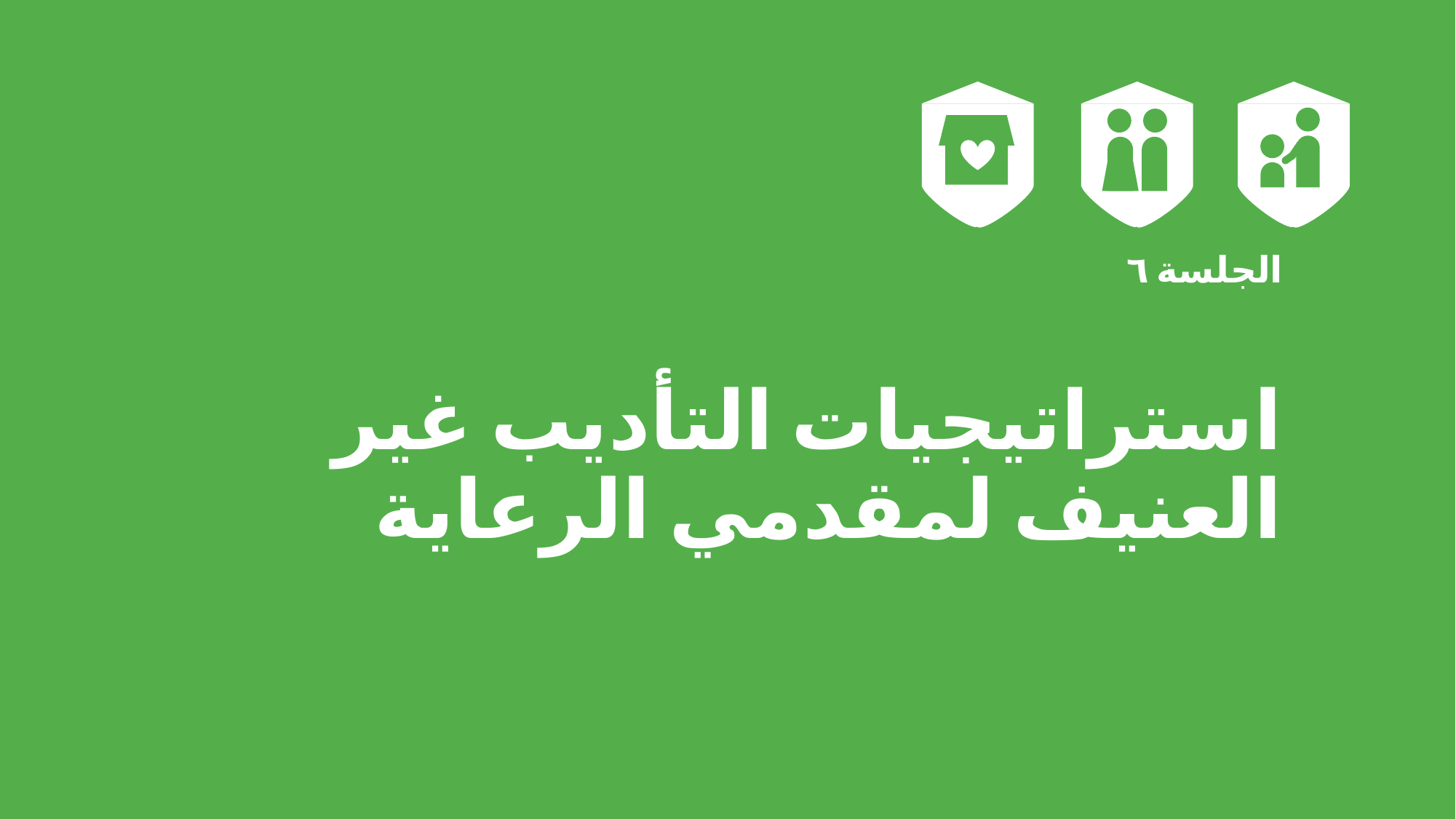

# الجلسة ٦ استراتيجيات التأديب غير العنيف لمقدمي الرعاية